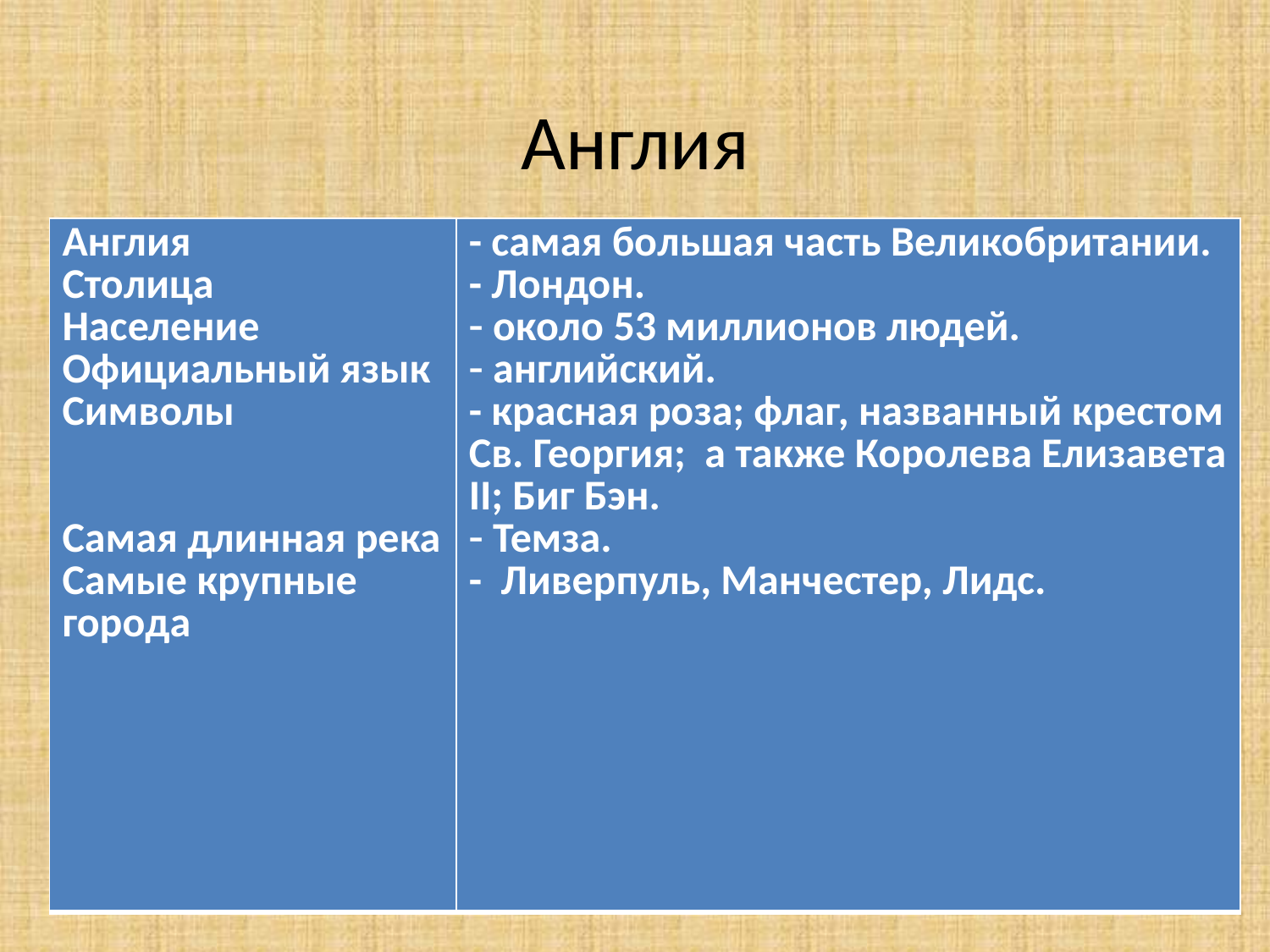

# Англия
| Англия Столица Население Официальный язык Символы Самая длинная река Самые крупные города | - самая большая часть Великобритании. - Лондон. около 53 миллионов людей. английский. - красная роза; флаг, названный крестом Св. Георгия; а также Королева Елизавета II; Биг Бэн. Темза. - Ливерпуль, Манчестер, Лидс. |
| --- | --- |